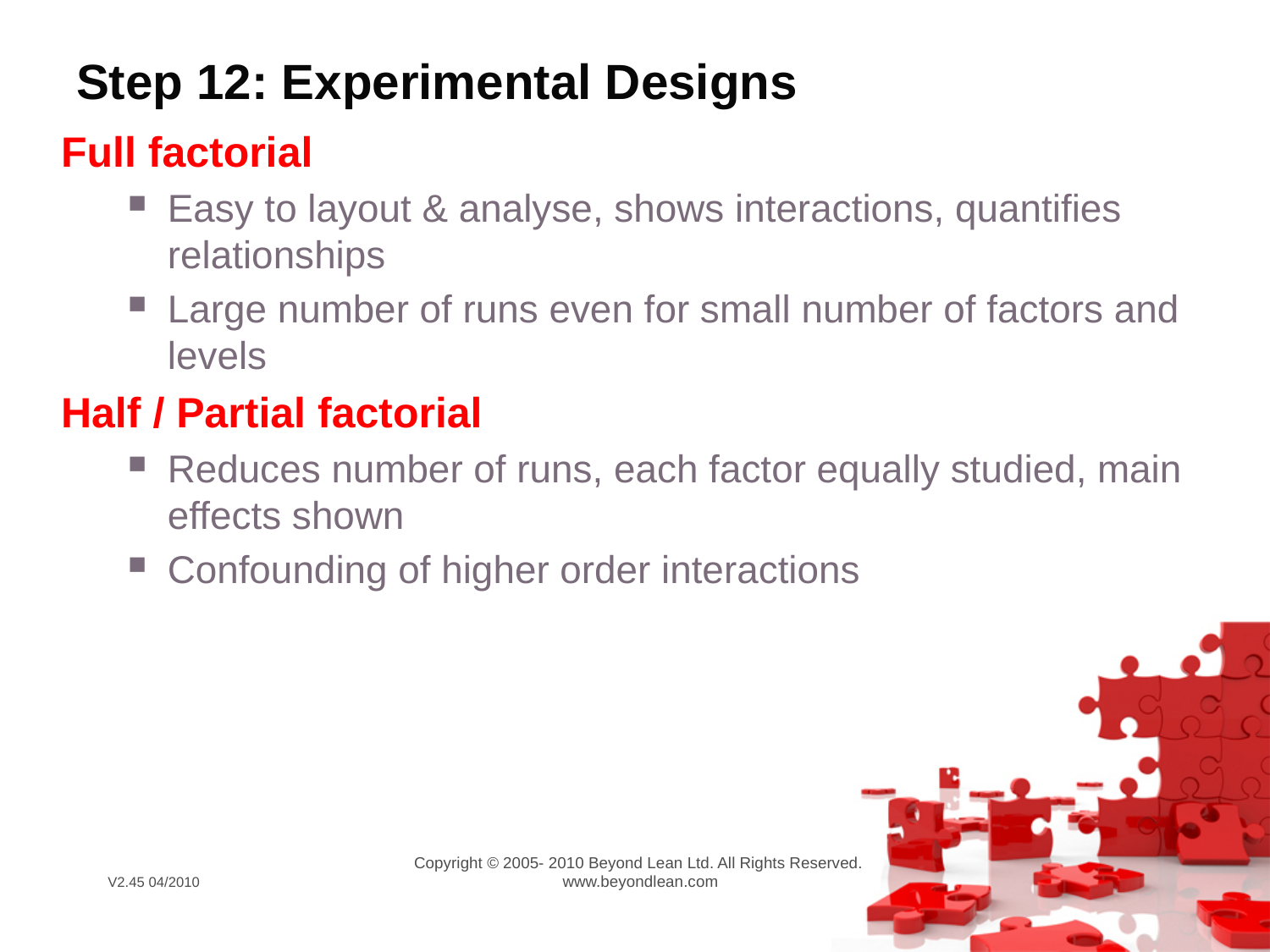

# Step 12: Experimental Designs
Full factorial
Easy to layout & analyse, shows interactions, quantifies relationships
Large number of runs even for small number of factors and levels
Half / Partial factorial
Reduces number of runs, each factor equally studied, main effects shown
Confounding of higher order interactions